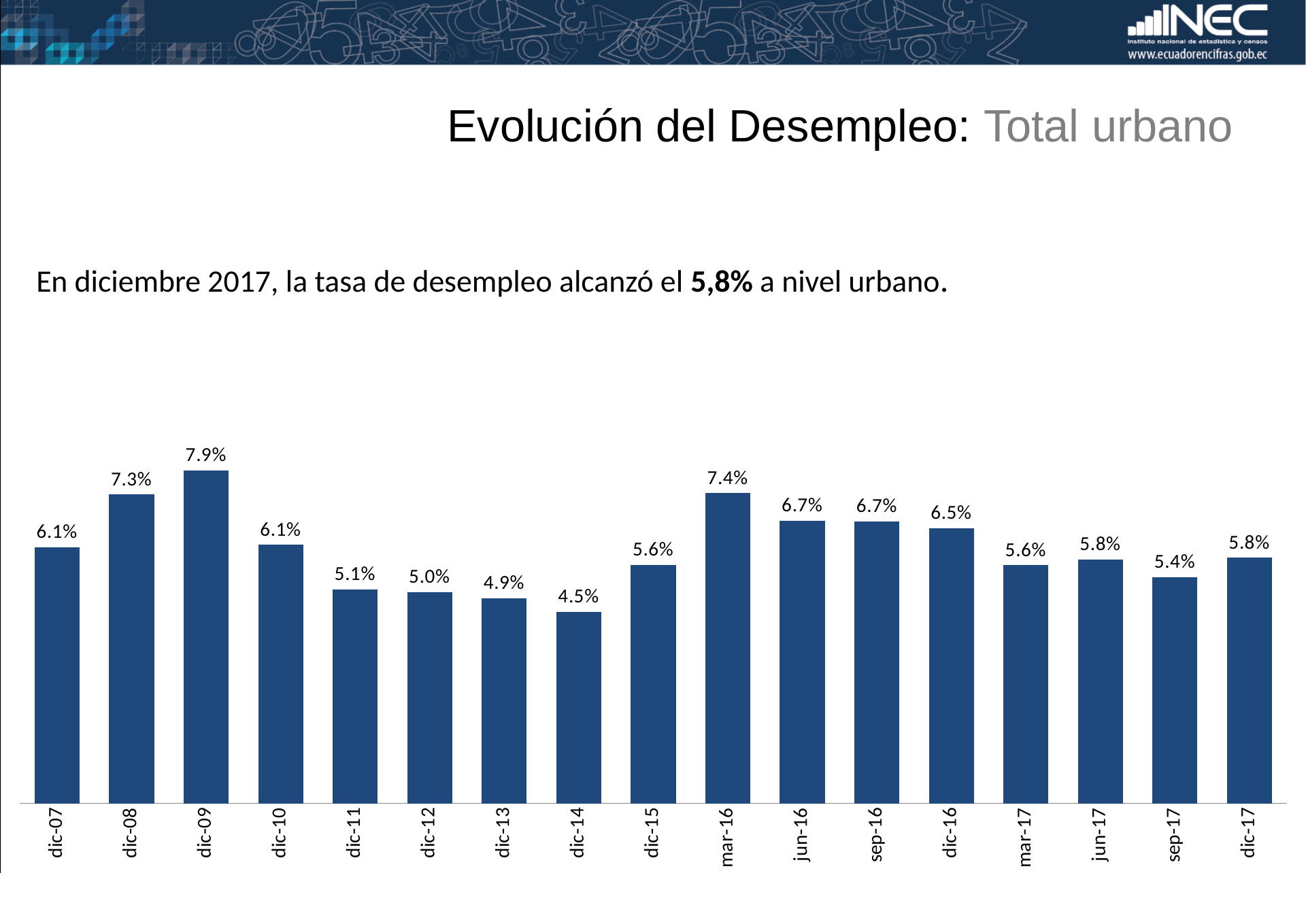

Evolución del Desempleo: Total urbano
En diciembre 2017, la tasa de desempleo alcanzó el 5,8% a nivel urbano.

### Chart

| Category | Tasa de Desempleo |
|---|---|
| dic-07 | 0.060709468302422354 |
| dic-08 | 0.07322432326413092 |
| dic-09 | 0.07892836922593101 |
| dic-10 | 0.061261965620712164 |
| dic-11 | 0.05063889345595345 |
| dic-12 | 0.05002687432641892 |
| dic-13 | 0.04862223732489718 |
| dic-14 | 0.045416451507489276 |
| dic-15 | 0.056468062020927974 |
| mar-16 | 0.07352766761121458 |
| jun-16 | 0.067 |
| sep-16 | 0.066812665374903 |
| dic-16 | 0.065173692790155 |
| mar-17 | 0.05643426234137833 |
| jun-17 | 0.057776249071305755 |
| sep-17 | 0.05363532613879676 |
| dic-17 | 0.05819357938931349 |